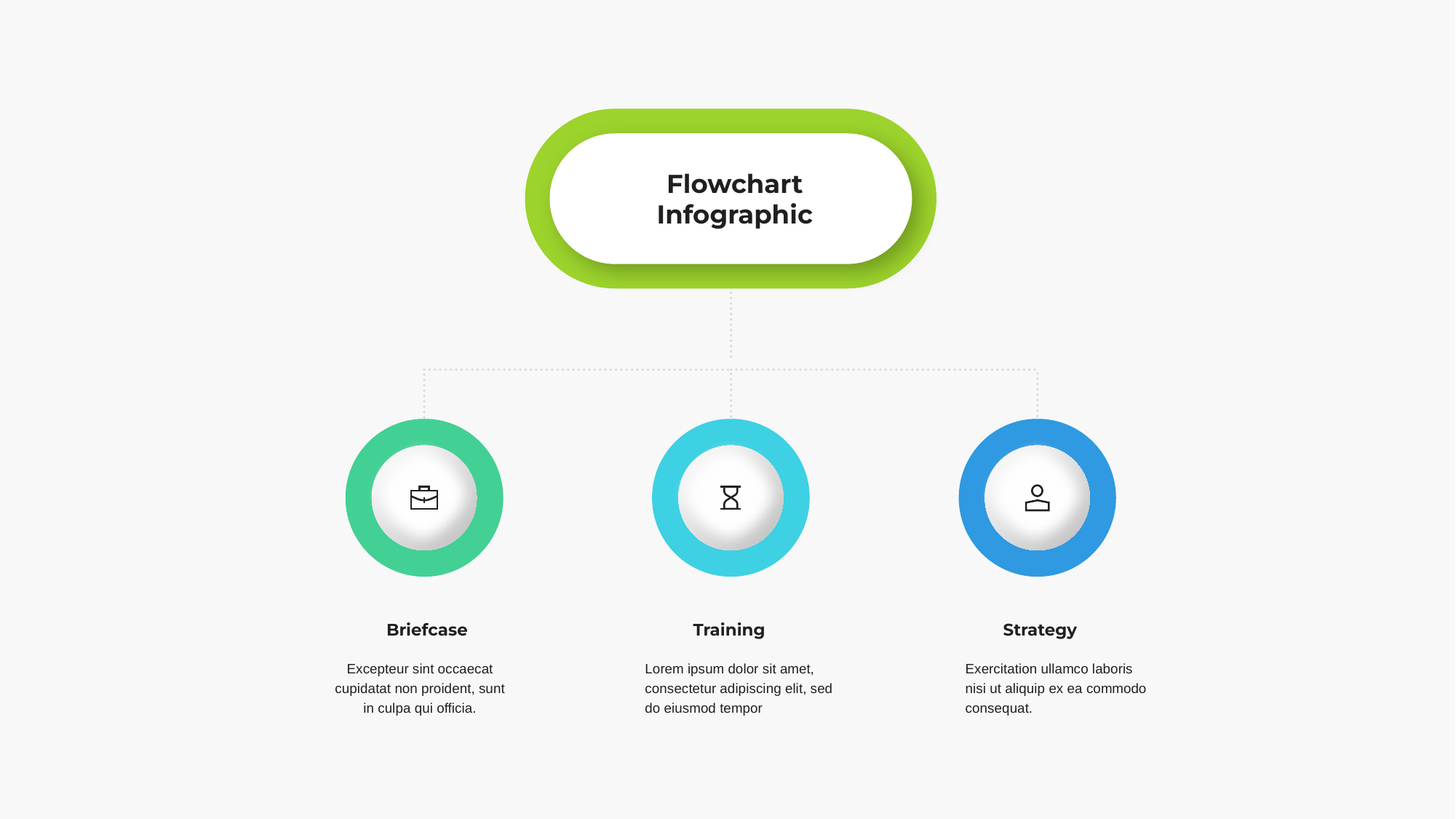

Flowchart
Infographic

Briefcase
Excepteur sint occaecat cupidatat non proident, sunt in culpa qui officia.
Training
Lorem ipsum dolor sit amet, consectetur adipiscing elit, sed do eiusmod tempor
Strategy
Exercitation ullamco laboris nisi ut aliquip ex ea commodo consequat.